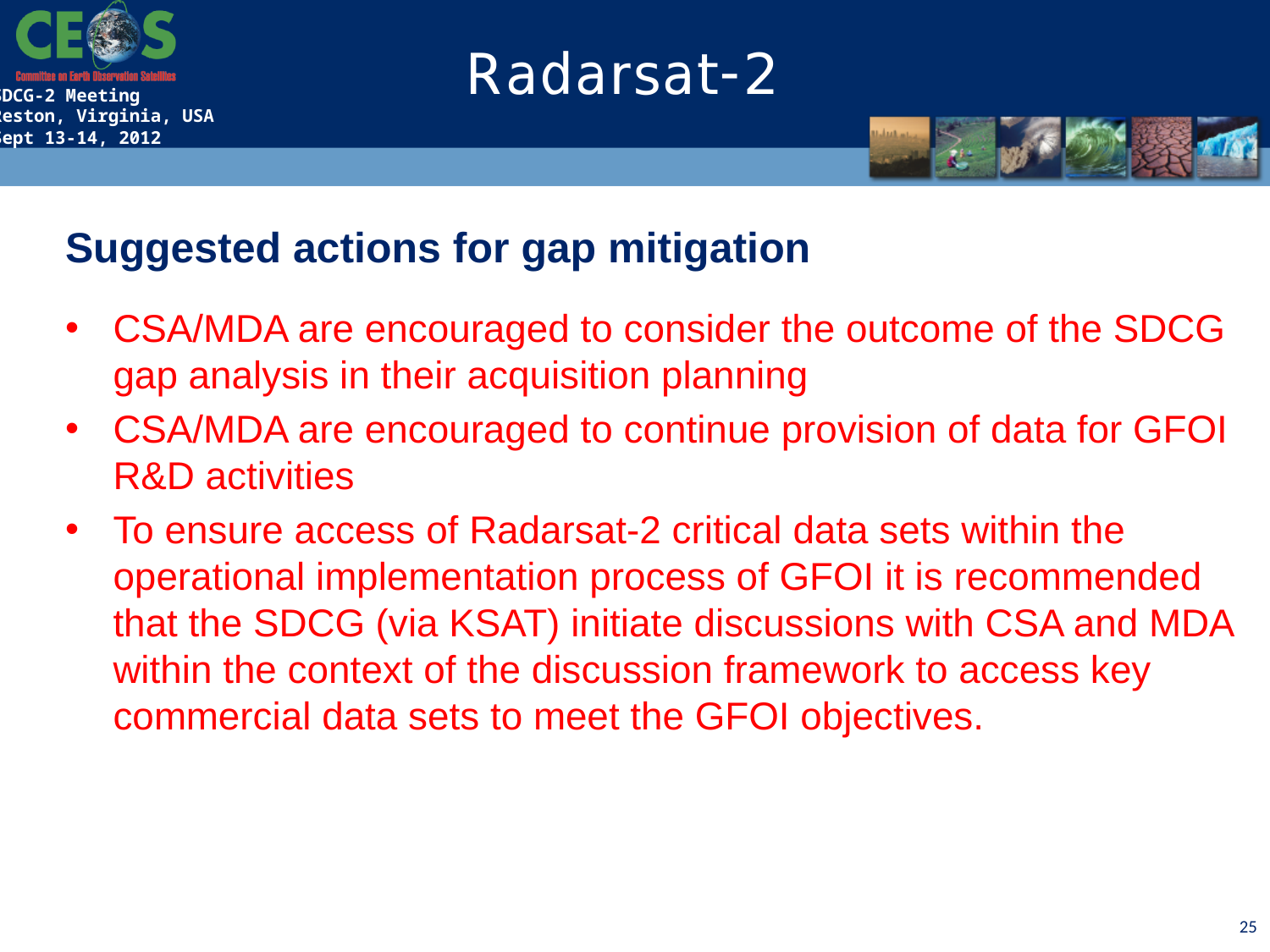

Radarsat-2
Suggested actions for gap mitigation

CSA/MDA are encouraged to consider the outcome of the SDCG gap analysis in their acquisition planning
CSA/MDA are encouraged to continue provision of data for GFOI R&D activities
To ensure access of Radarsat-2 critical data sets within the operational implementation process of GFOI it is recommended that the SDCG (via KSAT) initiate discussions with CSA and MDA within the context of the discussion framework to access key commercial data sets to meet the GFOI objectives.

25